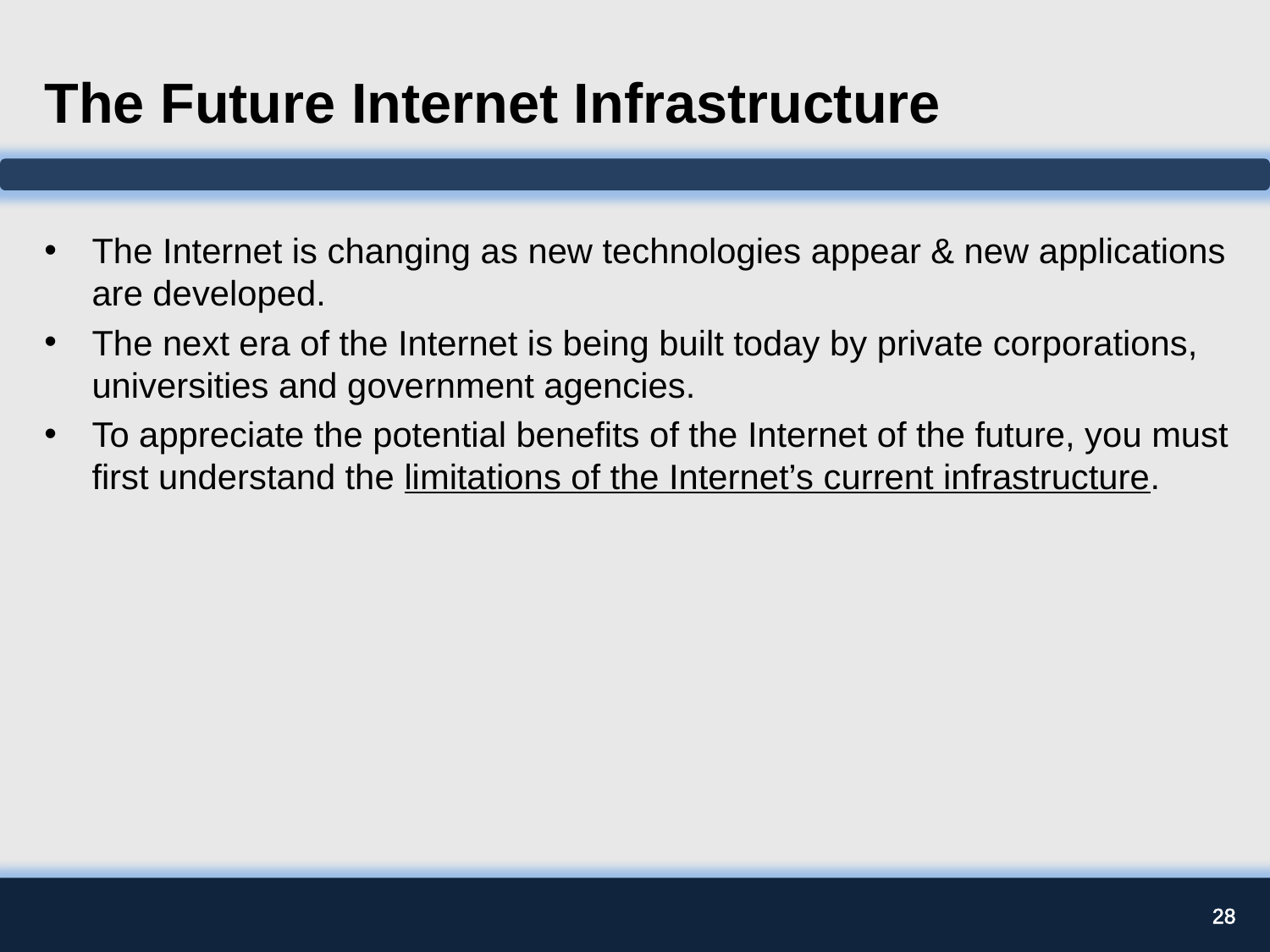

# The Future Internet Infrastructure
The Internet is changing as new technologies appear & new applications are developed.
The next era of the Internet is being built today by private corporations, universities and government agencies.
To appreciate the potential benefits of the Internet of the future, you must first understand the limitations of the Internet’s current infrastructure.
28